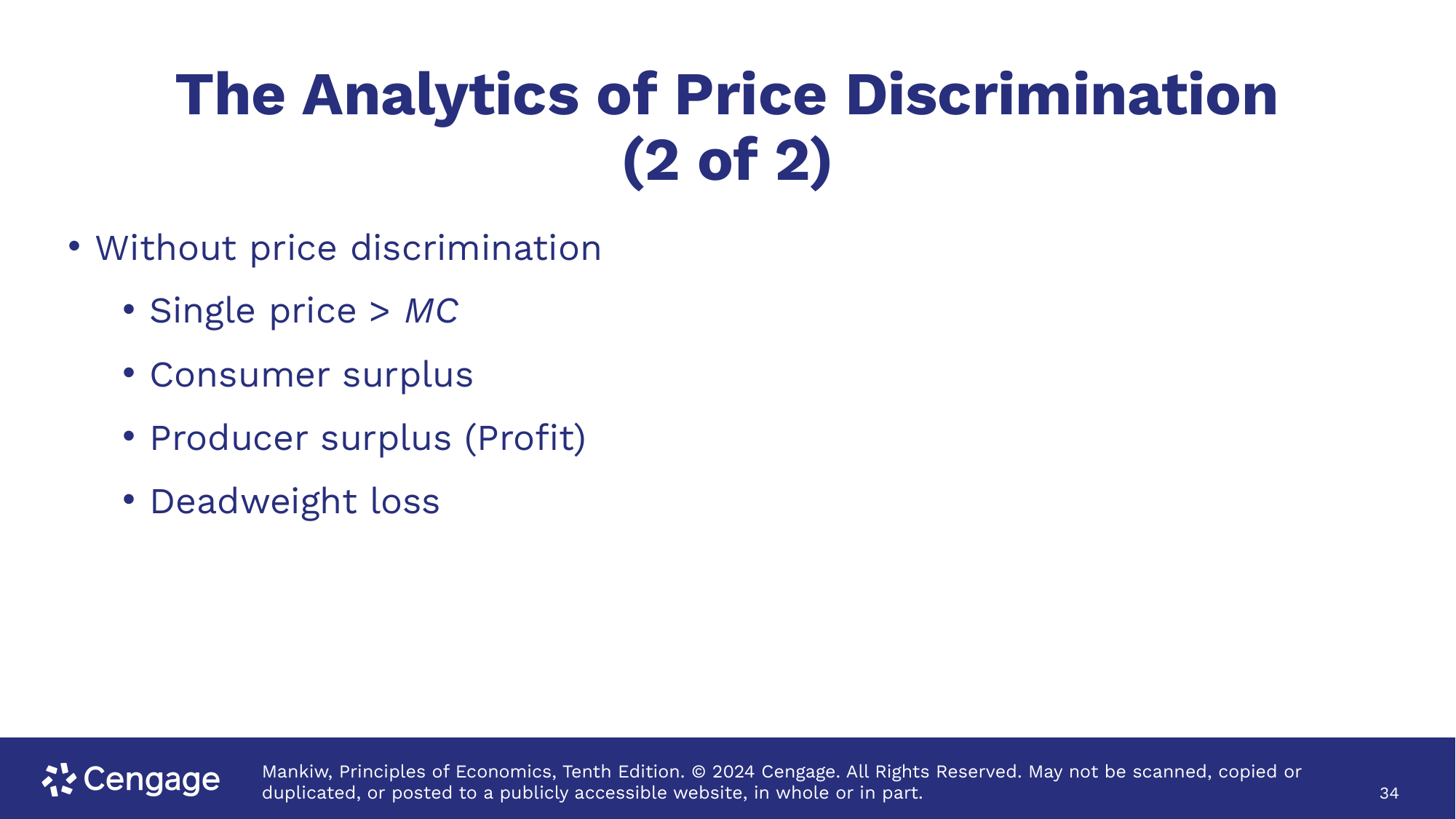

# The Analytics of Price Discrimination (2 of 2)
Without price discrimination
Single price > MC
Consumer surplus
Producer surplus (Profit)
Deadweight loss